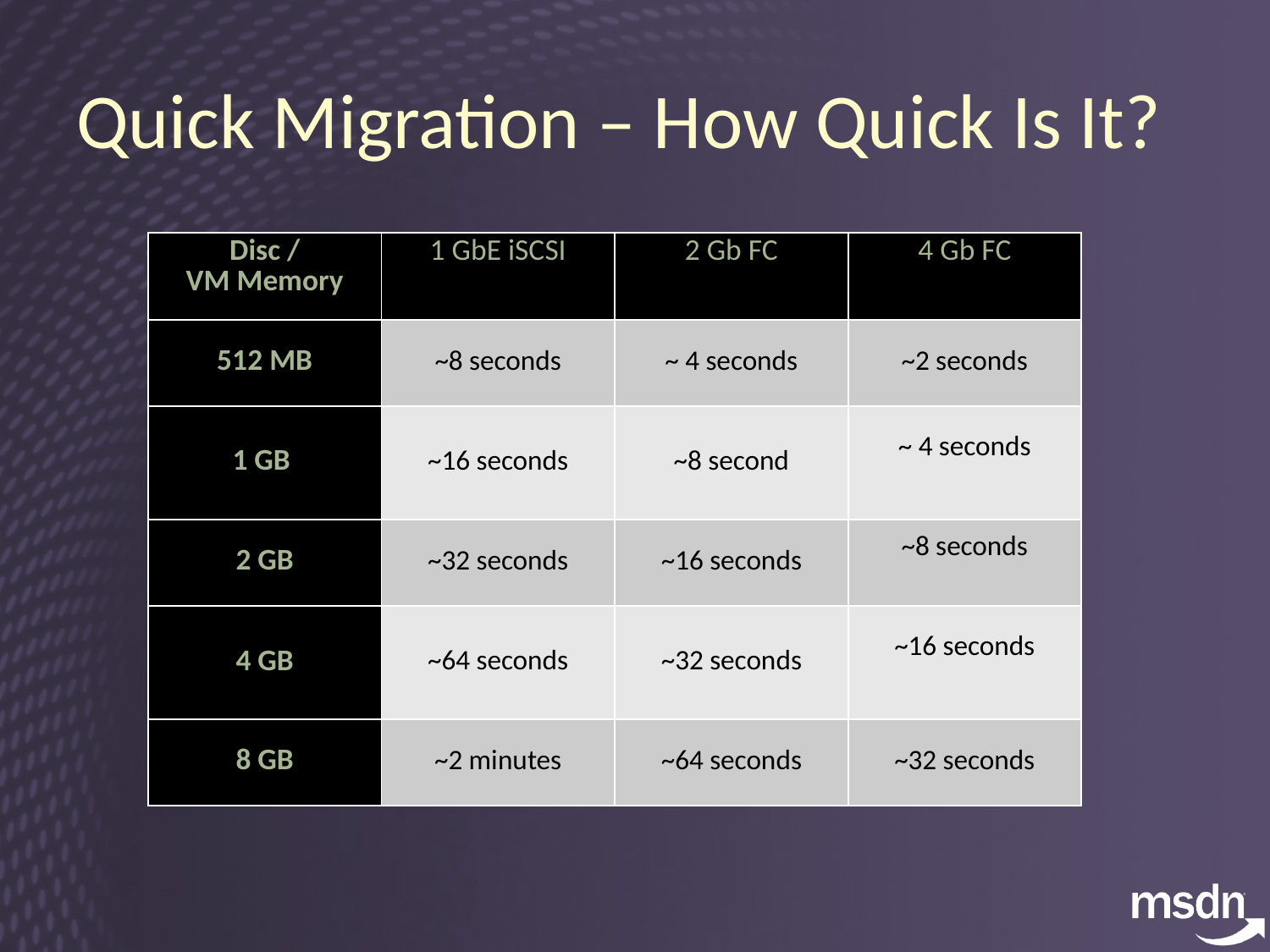

# Quick Migration – How Quick Is It?
| Disc / VM Memory | 1 GbE iSCSI | 2 Gb FC | 4 Gb FC |
| --- | --- | --- | --- |
| 512 MB | ~8 seconds | ~ 4 seconds | ~2 seconds |
| 1 GB | ~16 seconds | ~8 second | ~ 4 seconds |
| 2 GB | ~32 seconds | ~16 seconds | ~8 seconds |
| 4 GB | ~64 seconds | ~32 seconds | ~16 seconds |
| 8 GB | ~2 minutes | ~64 seconds | ~32 seconds |